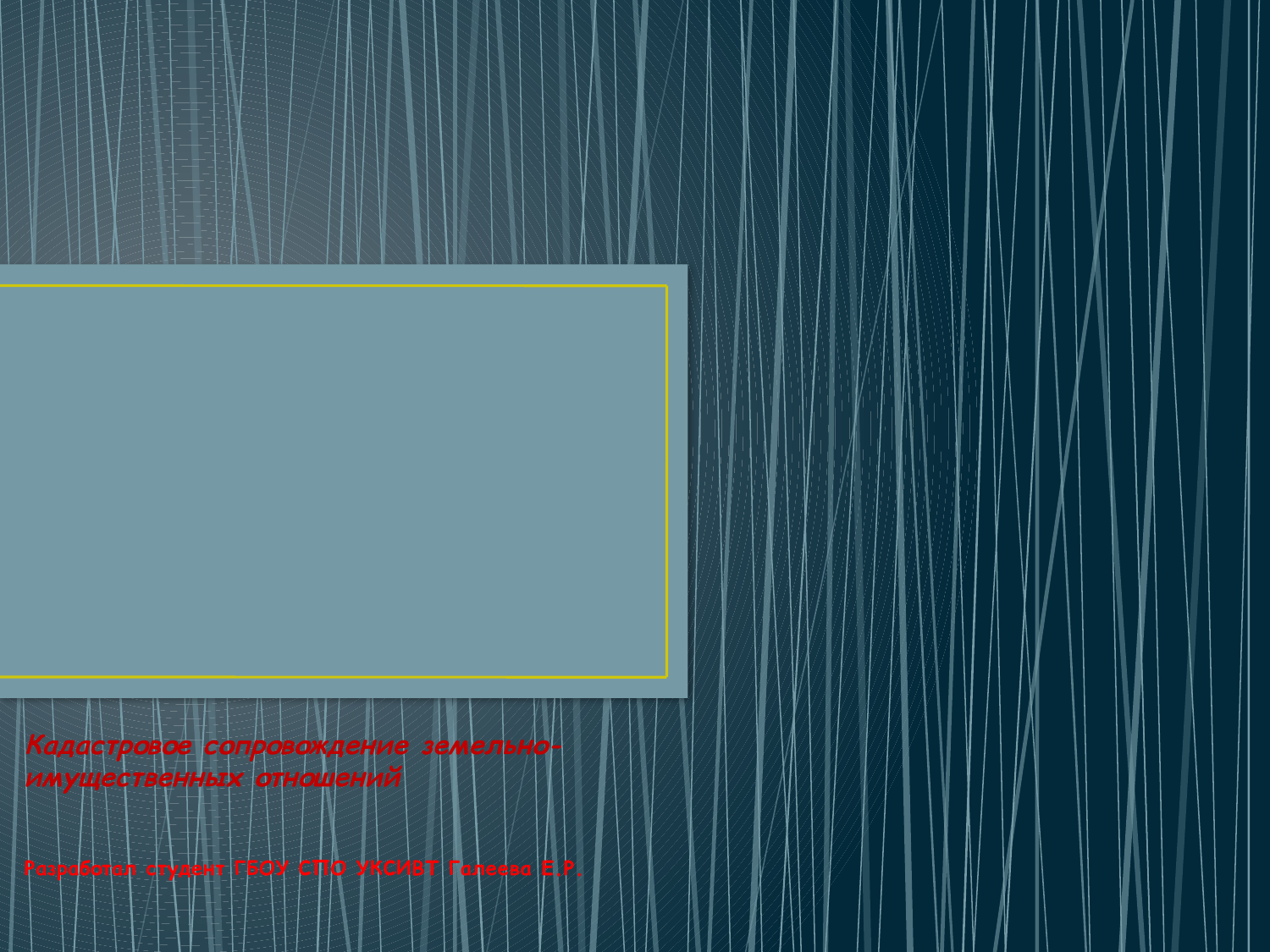

# Кадастровое сопровождение земельно-имущественных отношений Разработал студент ГБОУ СПО УКСИВТ Галеева Е.Р.